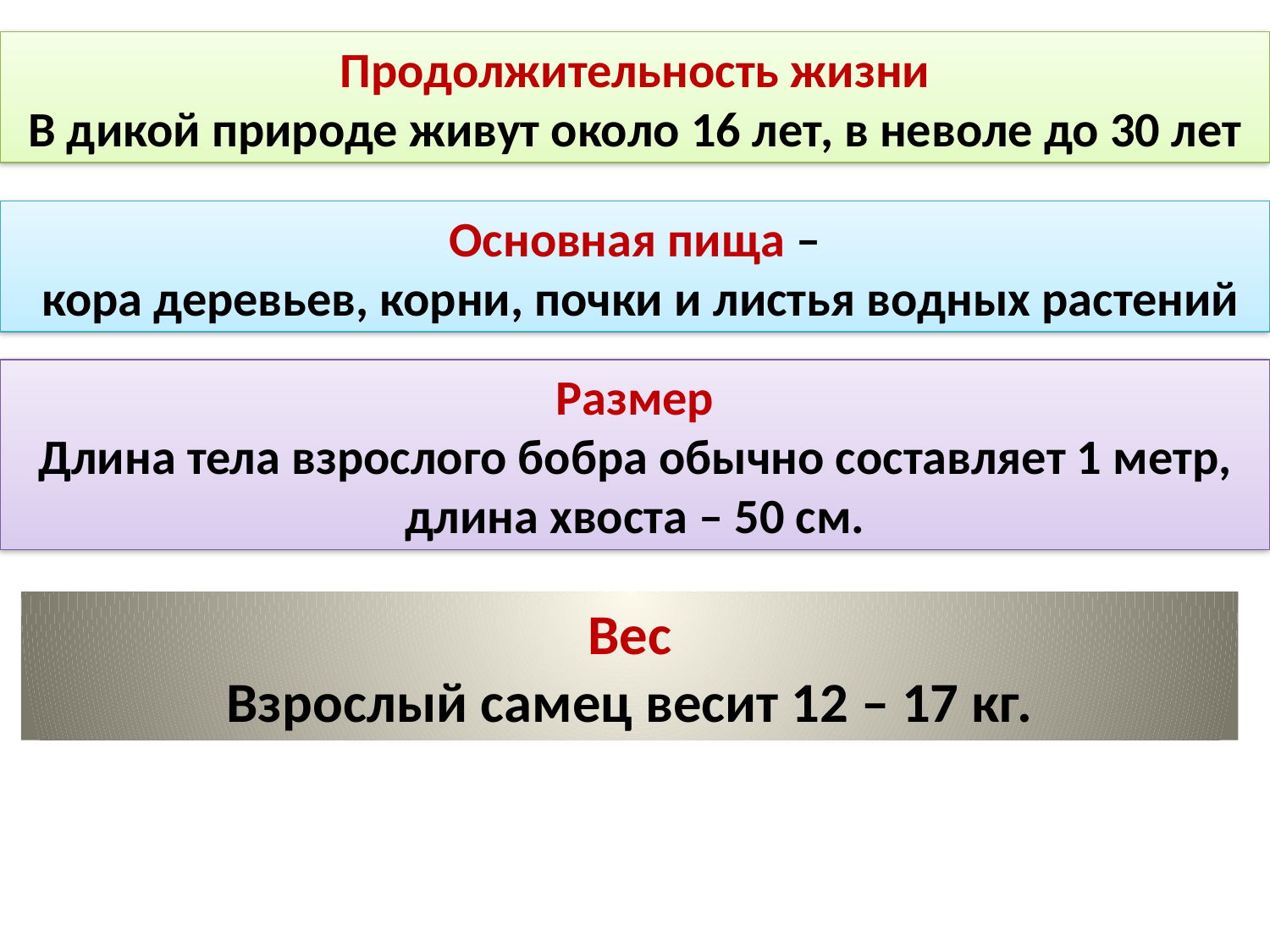

Продолжительность жизни
В дикой природе живут около 16 лет, в неволе до 30 лет
Основная пища –
 кора деревьев, корни, почки и листья водных растений
Размер
Длина тела взрослого бобра обычно составляет 1 метр, длина хвоста – 50 см.
Вес
Взрослый самец весит 12 – 17 кг.